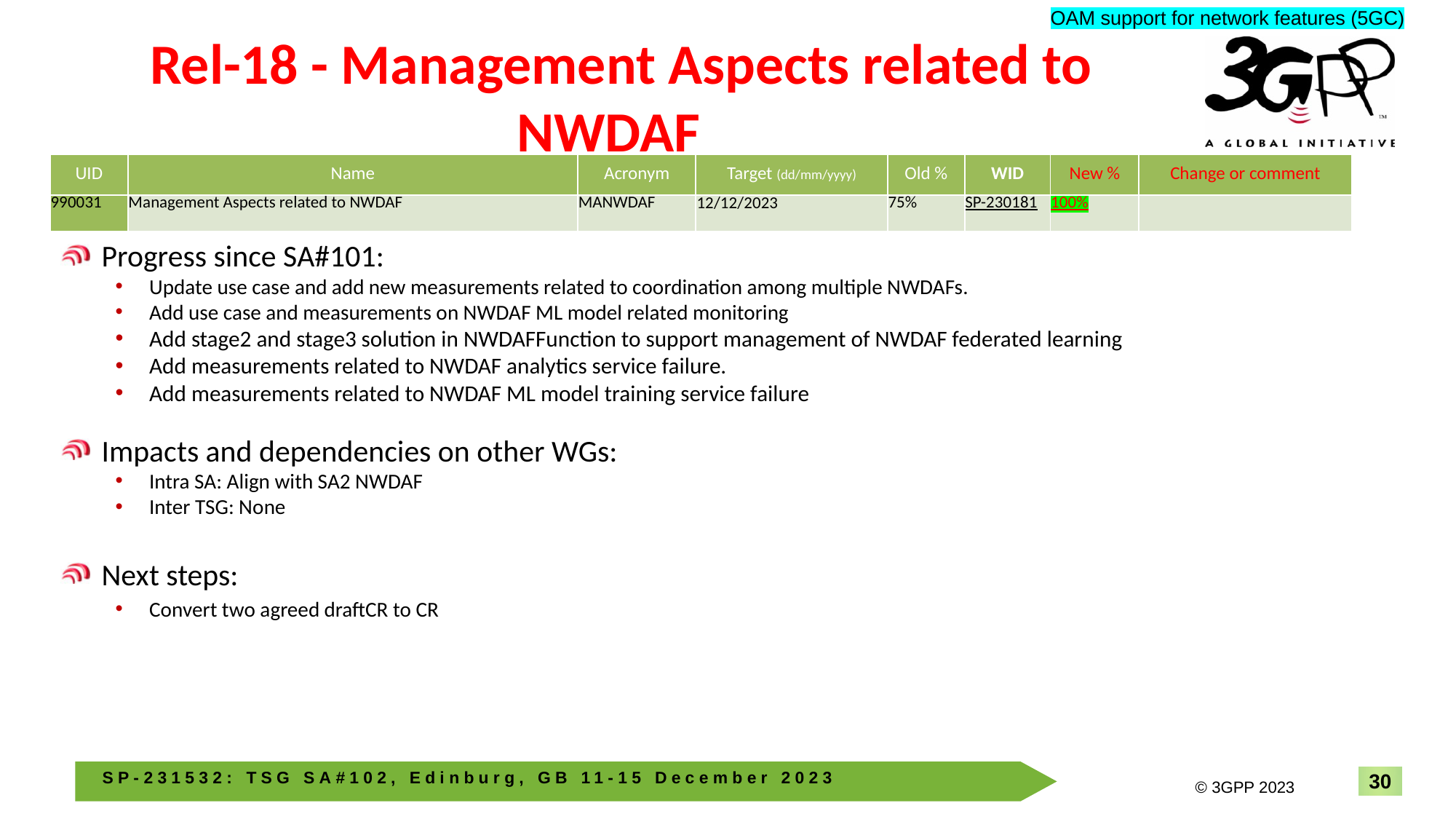

OAM support for network features (5GC)
# Rel-18 - Management Aspects related to NWDAF
| UID | Name | Acronym | Target (dd/mm/yyyy) | Old % | WID | New % | Change or comment |
| --- | --- | --- | --- | --- | --- | --- | --- |
| 990031 | Management Aspects related to NWDAF | MANWDAF | 12/12/2023 | 75% | SP-230181 | 100% |  |
Progress since SA#101:
Update use case and add new measurements related to coordination among multiple NWDAFs.
Add use case and measurements on NWDAF ML model related monitoring
Add stage2 and stage3 solution in NWDAFFunction to support management of NWDAF federated learning
Add measurements related to NWDAF analytics service failure.
Add measurements related to NWDAF ML model training service failure

Impacts and dependencies on other WGs:
Intra SA: Align with SA2 NWDAF
Inter TSG: None

Next steps:
Convert two agreed draftCR to CR